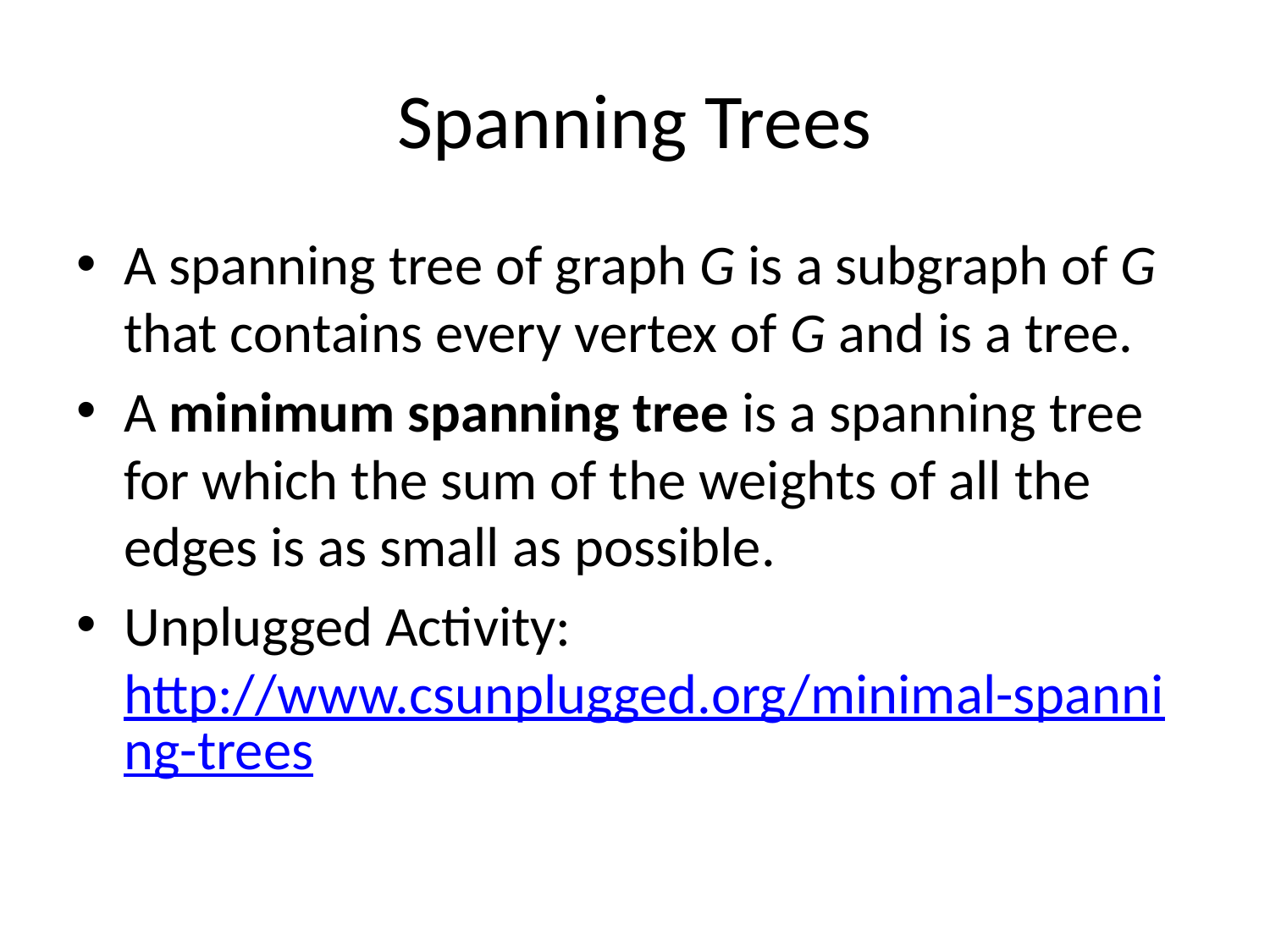

# Spanning Trees
A spanning tree of graph G is a subgraph of G that contains every vertex of G and is a tree.
A minimum spanning tree is a spanning tree for which the sum of the weights of all the edges is as small as possible.
Unplugged Activity: http://www.csunplugged.org/minimal-spanning-trees